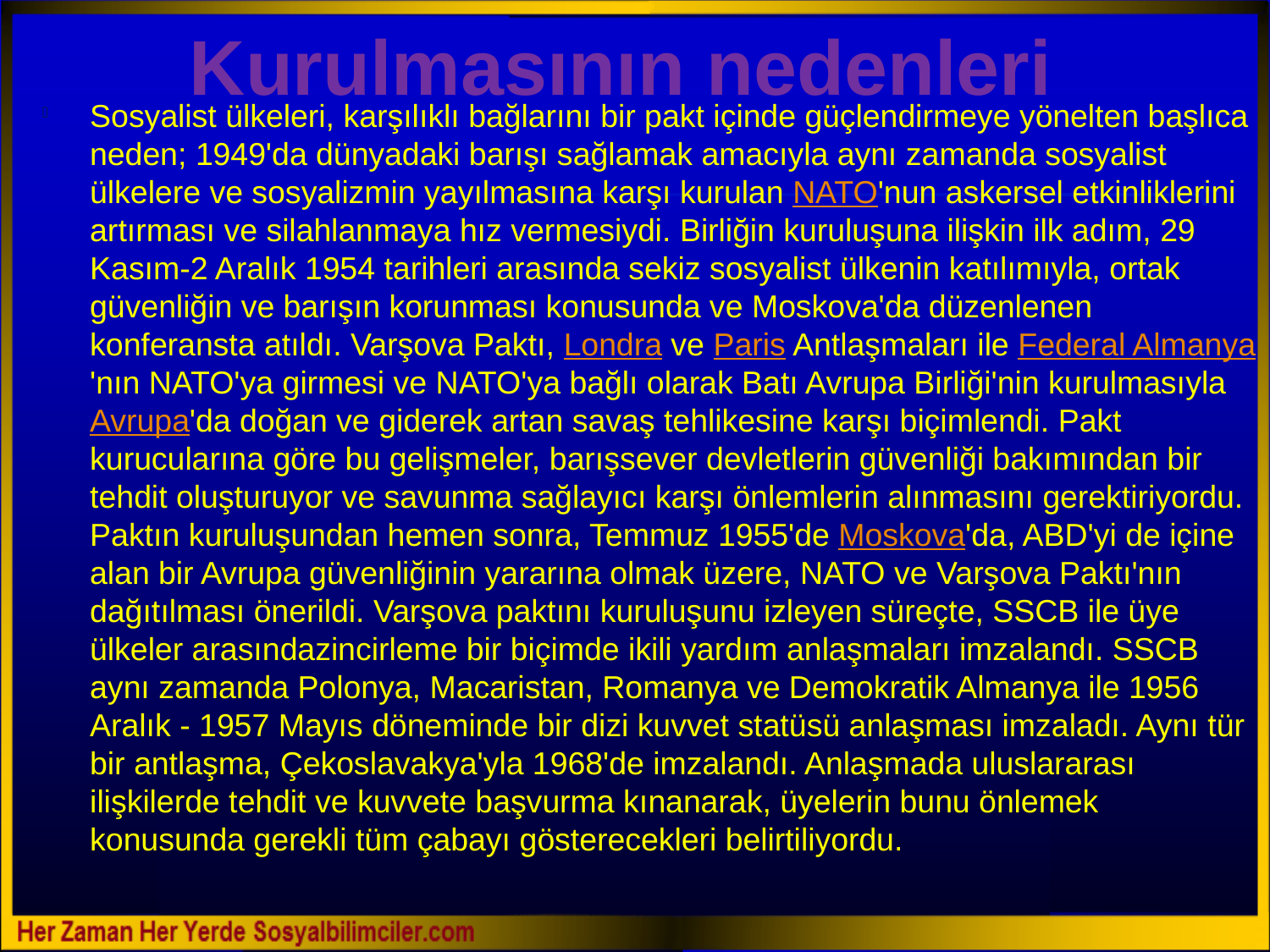

# Kurulmasının nedenleri
Sosyalist ülkeleri, karşılıklı bağlarını bir pakt içinde güçlendirmeye yönelten başlıca neden; 1949'da dünyadaki barışı sağlamak amacıyla aynı zamanda sosyalist ülkelere ve sosyalizmin yayılmasına karşı kurulan NATO'nun askersel etkinliklerini artırması ve silahlanmaya hız vermesiydi. Birliğin kuruluşuna ilişkin ilk adım, 29 Kasım-2 Aralık 1954 tarihleri arasında sekiz sosyalist ülkenin katılımıyla, ortak güvenliğin ve barışın korunması konusunda ve Moskova'da düzenlenen konferansta atıldı. Varşova Paktı, Londra ve Paris Antlaşmaları ile Federal Almanya'nın NATO'ya girmesi ve NATO'ya bağlı olarak Batı Avrupa Birliği'nin kurulmasıyla Avrupa'da doğan ve giderek artan savaş tehlikesine karşı biçimlendi. Pakt kurucularına göre bu gelişmeler, barışsever devletlerin güvenliği bakımından bir tehdit oluşturuyor ve savunma sağlayıcı karşı önlemlerin alınmasını gerektiriyordu. Paktın kuruluşundan hemen sonra, Temmuz 1955'de Moskova'da, ABD'yi de içine alan bir Avrupa güvenliğinin yararına olmak üzere, NATO ve Varşova Paktı'nın dağıtılması önerildi. Varşova paktını kuruluşunu izleyen süreçte, SSCB ile üye ülkeler arasındazincirleme bir biçimde ikili yardım anlaşmaları imzalandı. SSCB aynı zamanda Polonya, Macaristan, Romanya ve Demokratik Almanya ile 1956 Aralık - 1957 Mayıs döneminde bir dizi kuvvet statüsü anlaşması imzaladı. Aynı tür bir antlaşma, Çekoslavakya'yla 1968'de imzalandı. Anlaşmada uluslararası ilişkilerde tehdit ve kuvvete başvurma kınanarak, üyelerin bunu önlemek konusunda gerekli tüm çabayı gösterecekleri belirtiliyordu.